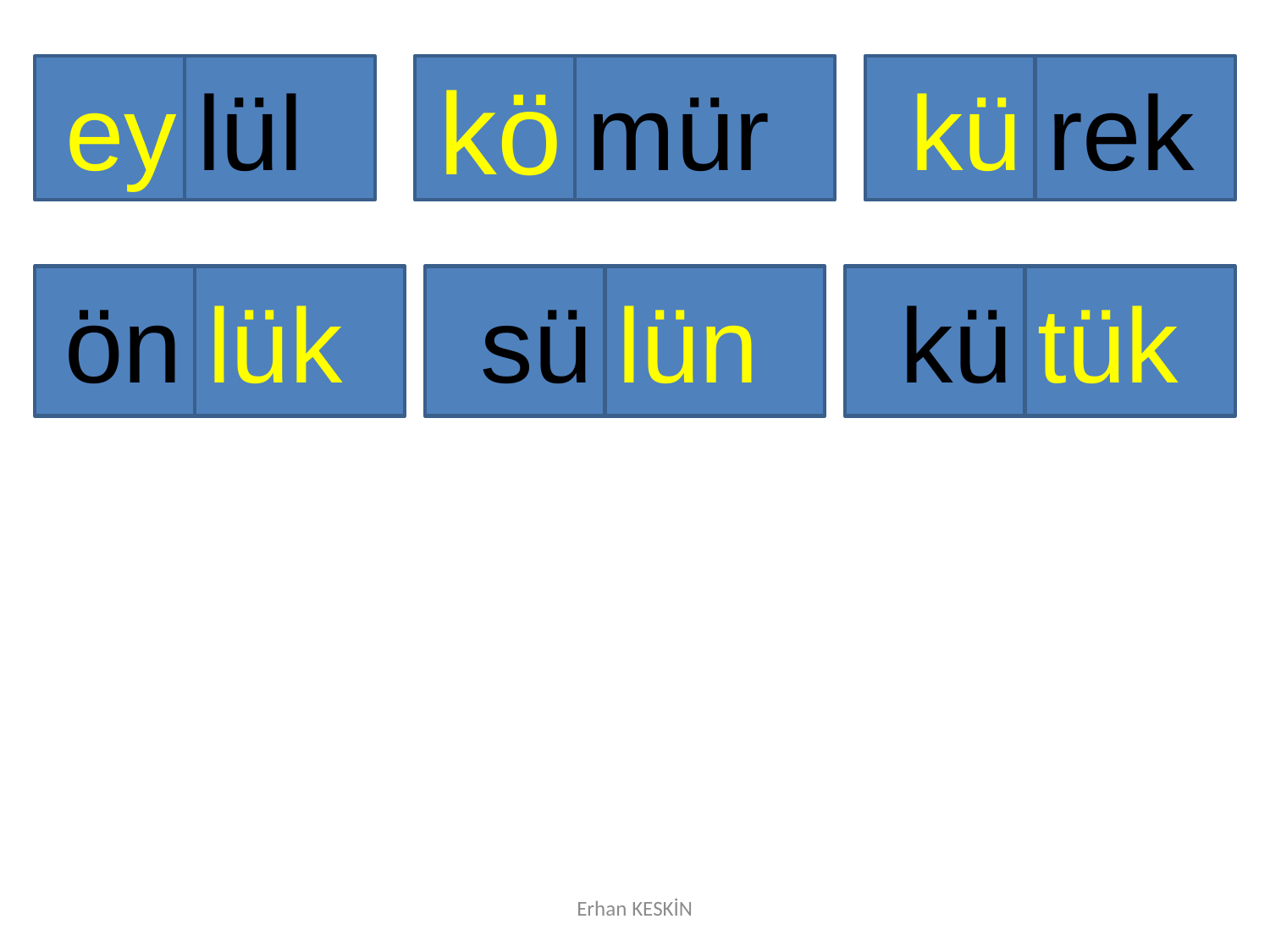

ey
lül
kö
mür
kü
rek
ön
lük
sü
lün
kü
tük
Erhan KESKİN